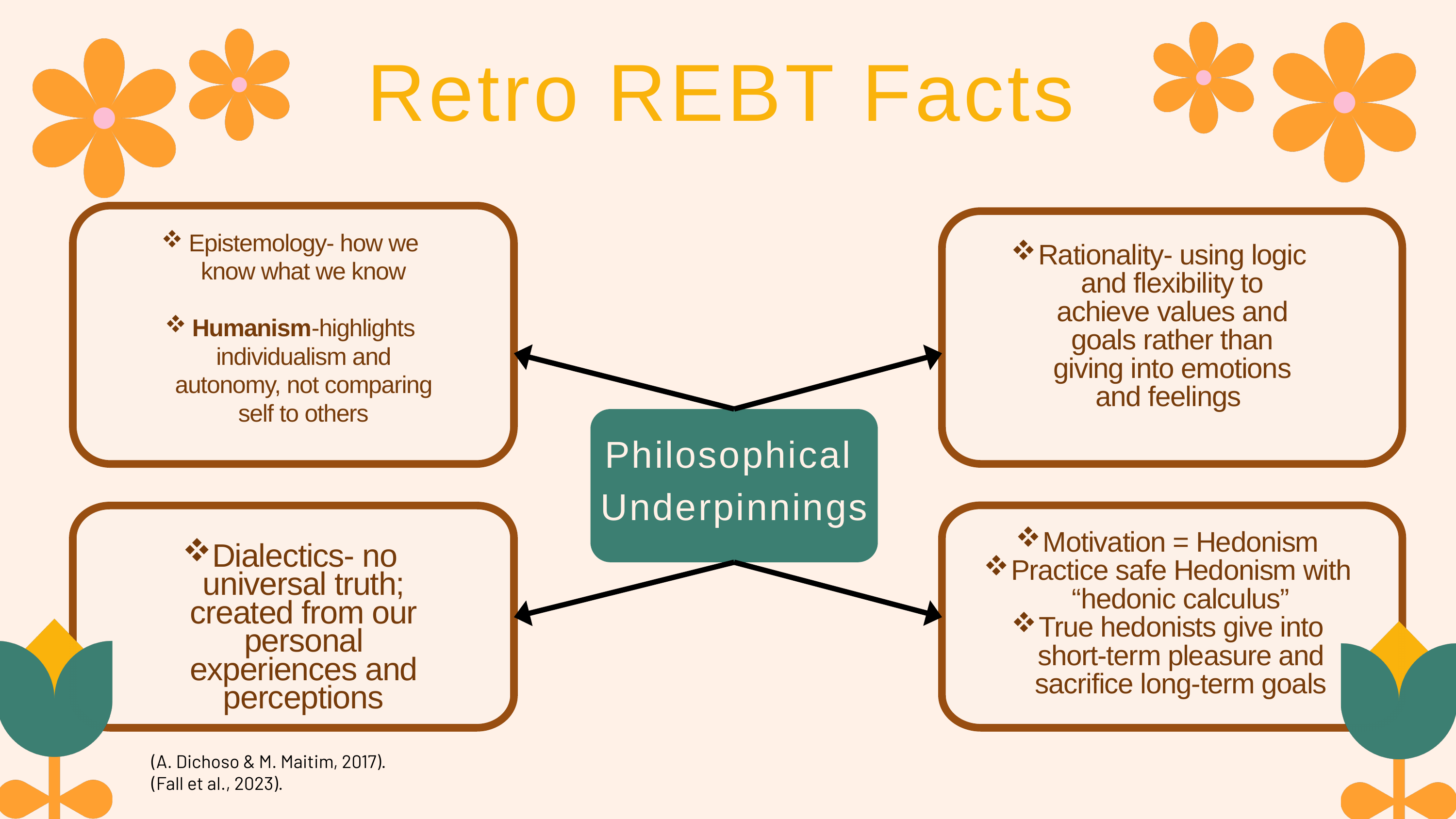

Retro REBT Facts

Epistemology- how we know what we know

Humanism-highlights individualism and autonomy, not comparing self to others
Rationality- using logic and flexibility to achieve values and goals rather than giving into emotions and feelings

Philosophical
Underpinnings

Motivation = Hedonism
Practice safe Hedonism with “hedonic calculus”
True hedonists give into short-term pleasure and sacrifice long-term goals

Dialectics- no universal truth; created from our personal experiences and perceptions

(A. Dichoso & M. Maitim, 2017).
(Fall et al., 2023).